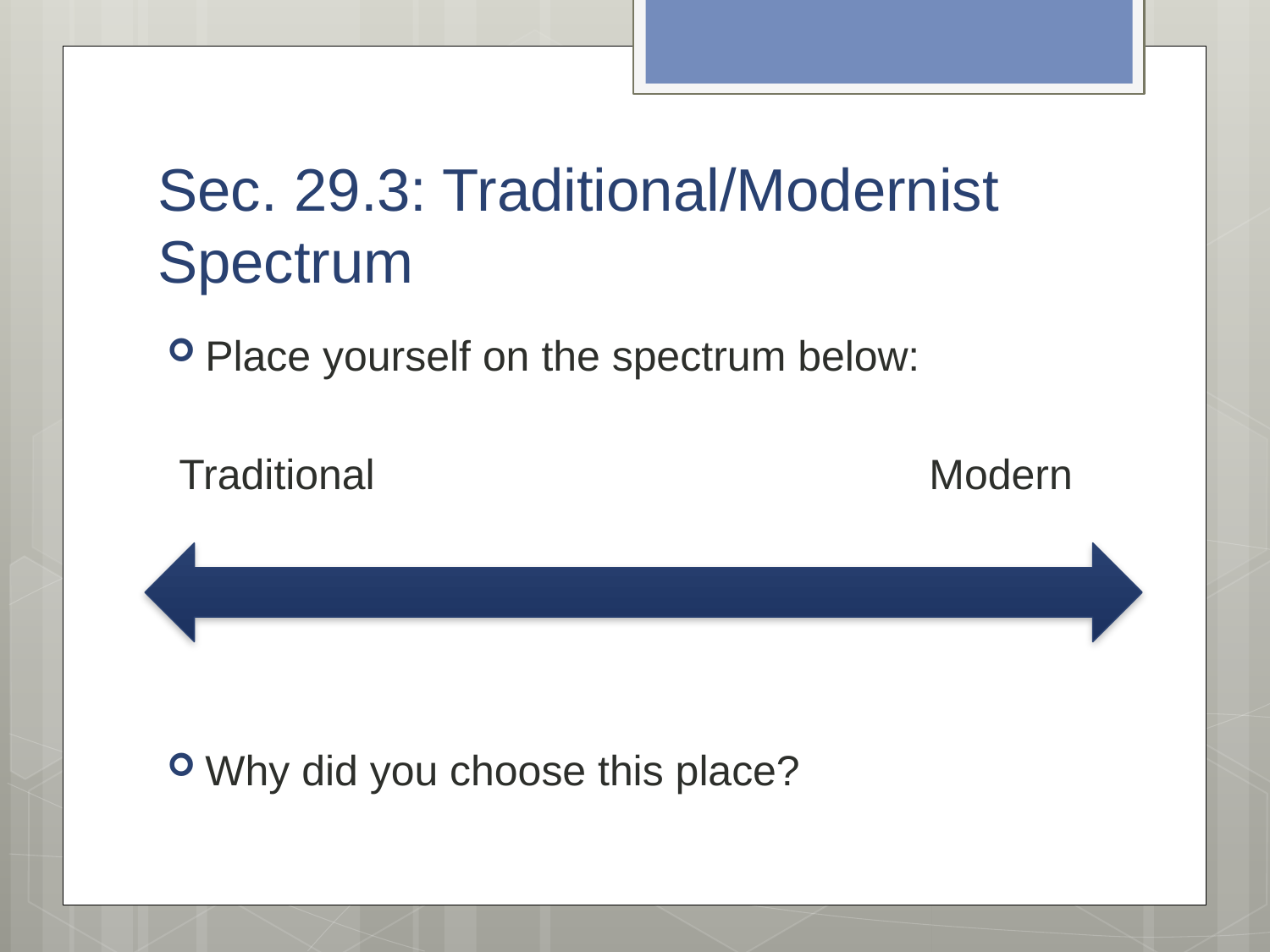

# Sec. 29.3: Traditional/Modernist Spectrum
Place yourself on the spectrum below:

 Traditional					Modern

Why did you choose this place?